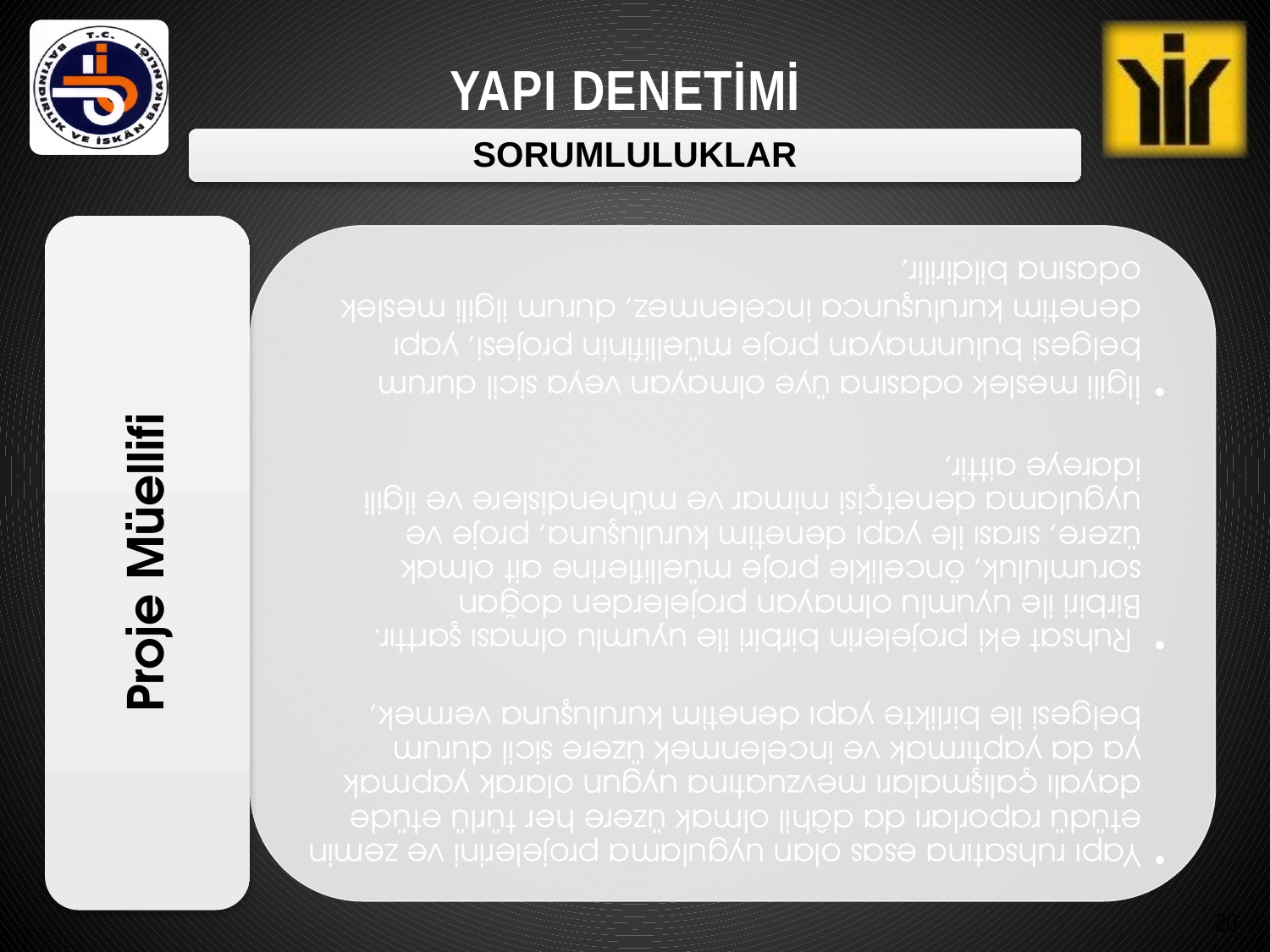

SORUMLULUKLAR
Yapı ruhsatına esas olan uygulama projelerini ve zemin etüdü raporları da dâhil olmak üzere her türlü etüde dayalı çalışmaları mevzuatına uygun olarak yapmak ya da yaptırmak ve incelenmek üzere sicil durum belgesi ile birlikte yapı denetim kuruluşuna vermek,

 Ruhsat eki projelerin birbiri ile uyumlu olması şarttır. Birbiri ile uyumlu olmayan projelerden doğan sorumluluk, öncelikle proje müelliflerine ait olmak üzere, sırası ile yapı denetim kuruluşuna, proje ve uygulama denetçisi mimar ve mühendislere ve ilgili idareye aittir,

İlgili meslek odasına üye olmayan veya sicil durum belgesi bulunmayan proje müellifinin projesi, yapı denetim kuruluşunca incelenmez, durum ilgili meslek odasına bildirilir,
Proje Müellifi
20